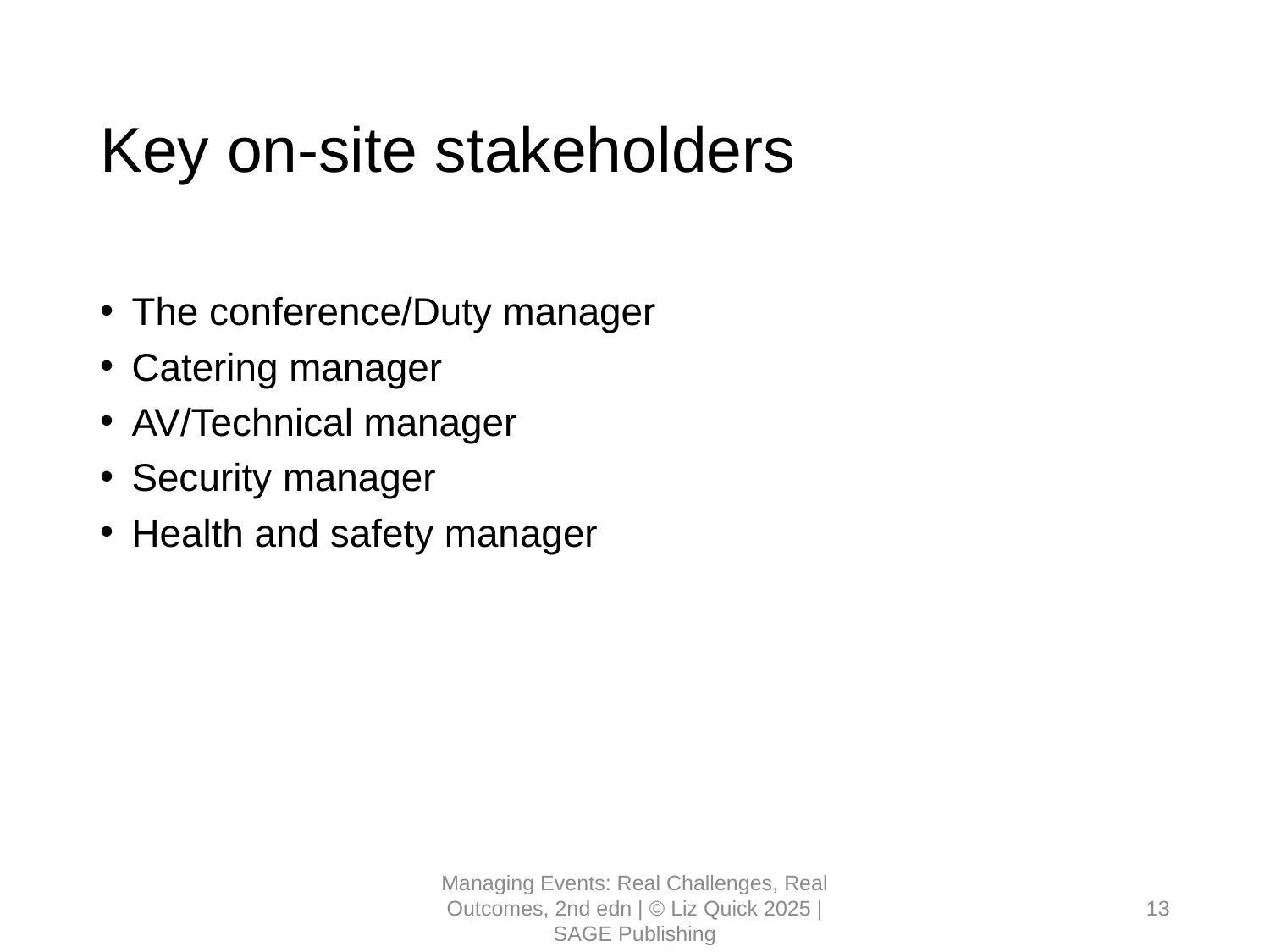

# Key on-site stakeholders
The conference/Duty manager
Catering manager
AV/Technical manager
Security manager
Health and safety manager
Managing Events: Real Challenges, Real Outcomes, 2nd edn | © Liz Quick 2025 | SAGE Publishing
13